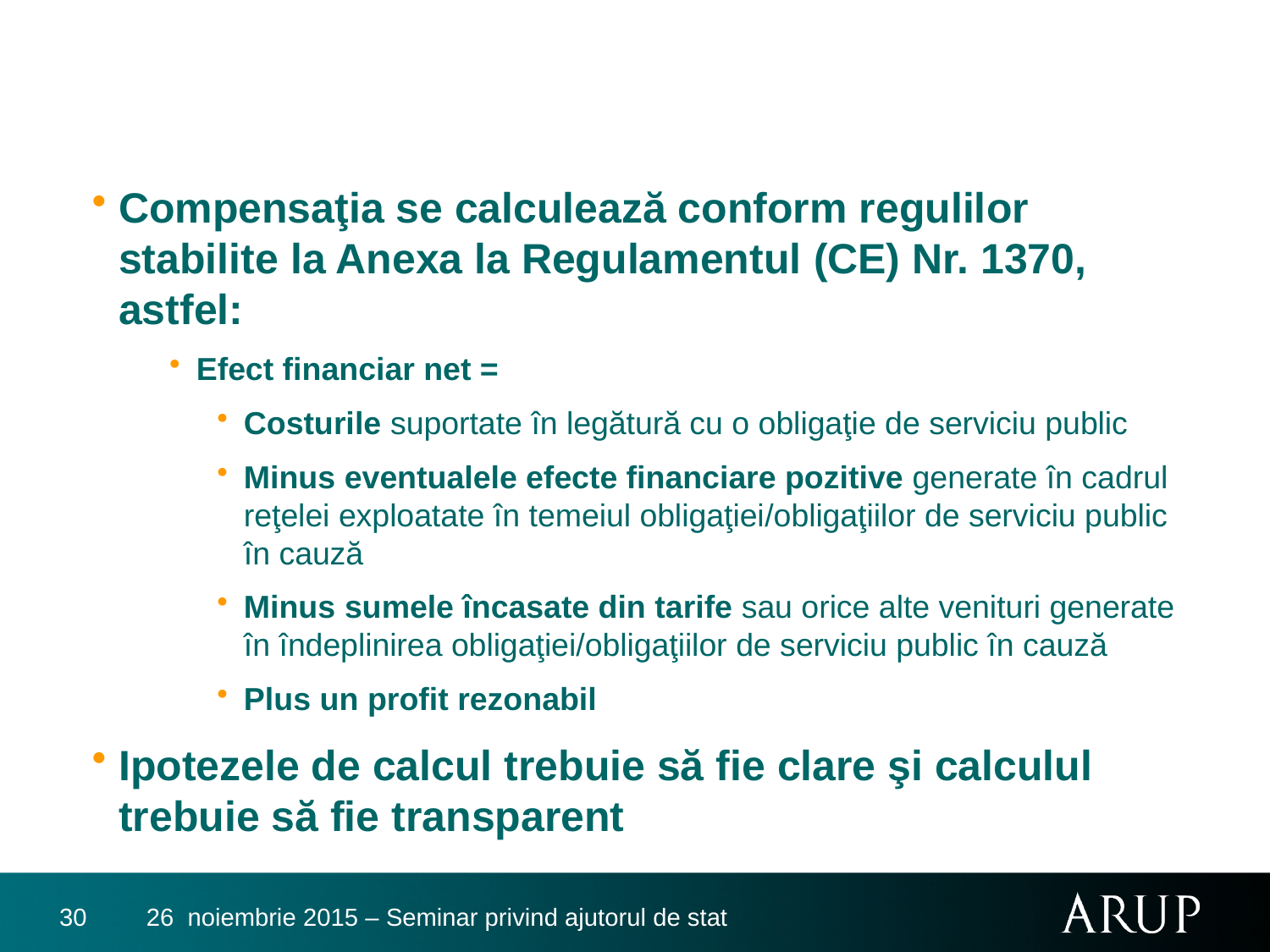

#
Compensaţia se calculează conform regulilor stabilite la Anexa la Regulamentul (CE) Nr. 1370, astfel:
Efect financiar net =
Costurile suportate în legătură cu o obligaţie de serviciu public
Minus eventualele efecte financiare pozitive generate în cadrul reţelei exploatate în temeiul obligaţiei/obligaţiilor de serviciu public în cauză
Minus sumele încasate din tarife sau orice alte venituri generate în îndeplinirea obligaţiei/obligaţiilor de serviciu public în cauză
Plus un profit rezonabil
Ipotezele de calcul trebuie să fie clare şi calculul trebuie să fie transparent
30
26  noiembrie 2015 – Seminar privind ajutorul de stat